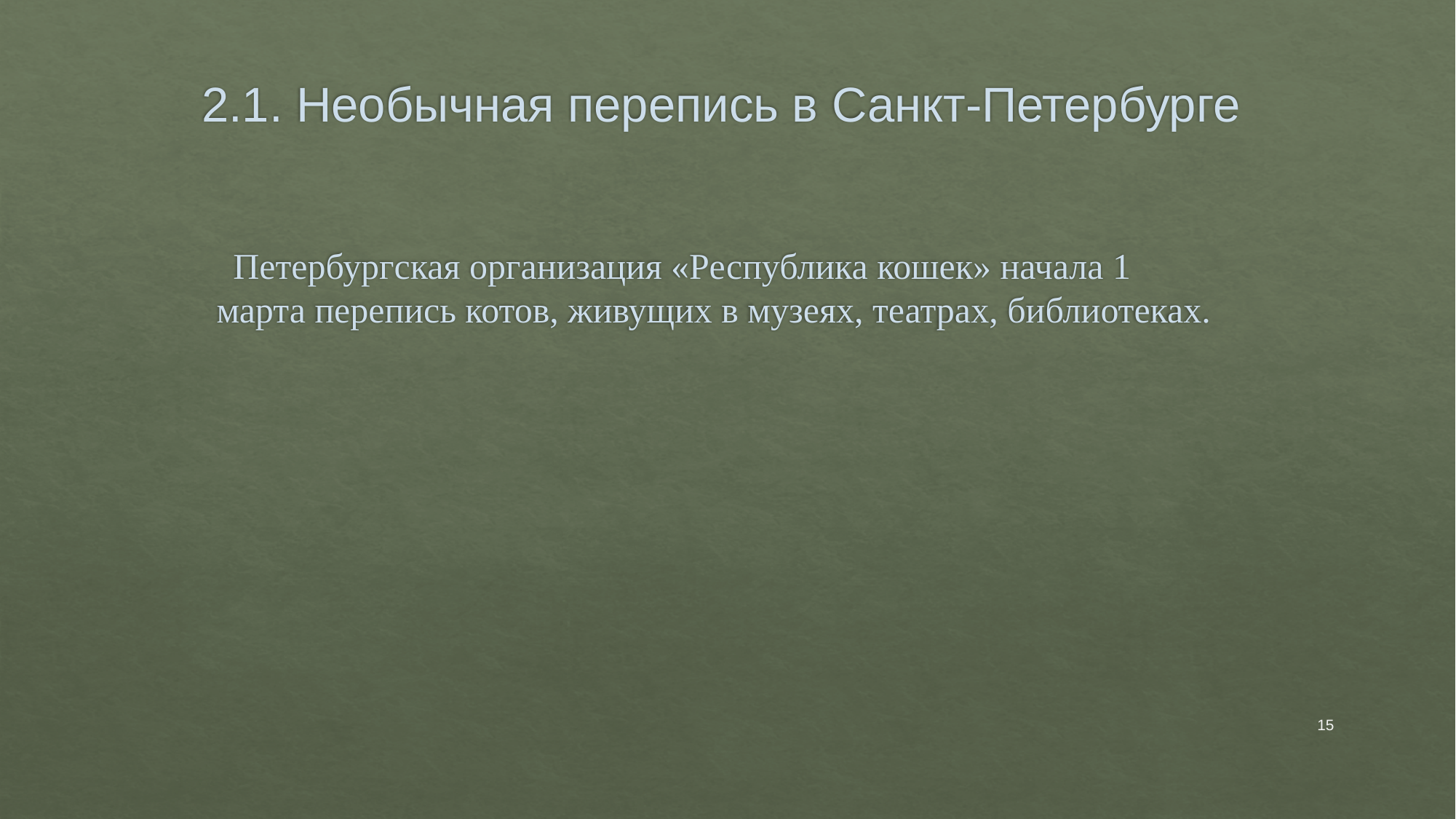

# 2.1. Необычная перепись в Санкт-Петербурге
  Петербургская организация «Республика кошек» начала 1 марта перепись котов, живущих в музеях, театрах, библиотеках.
15